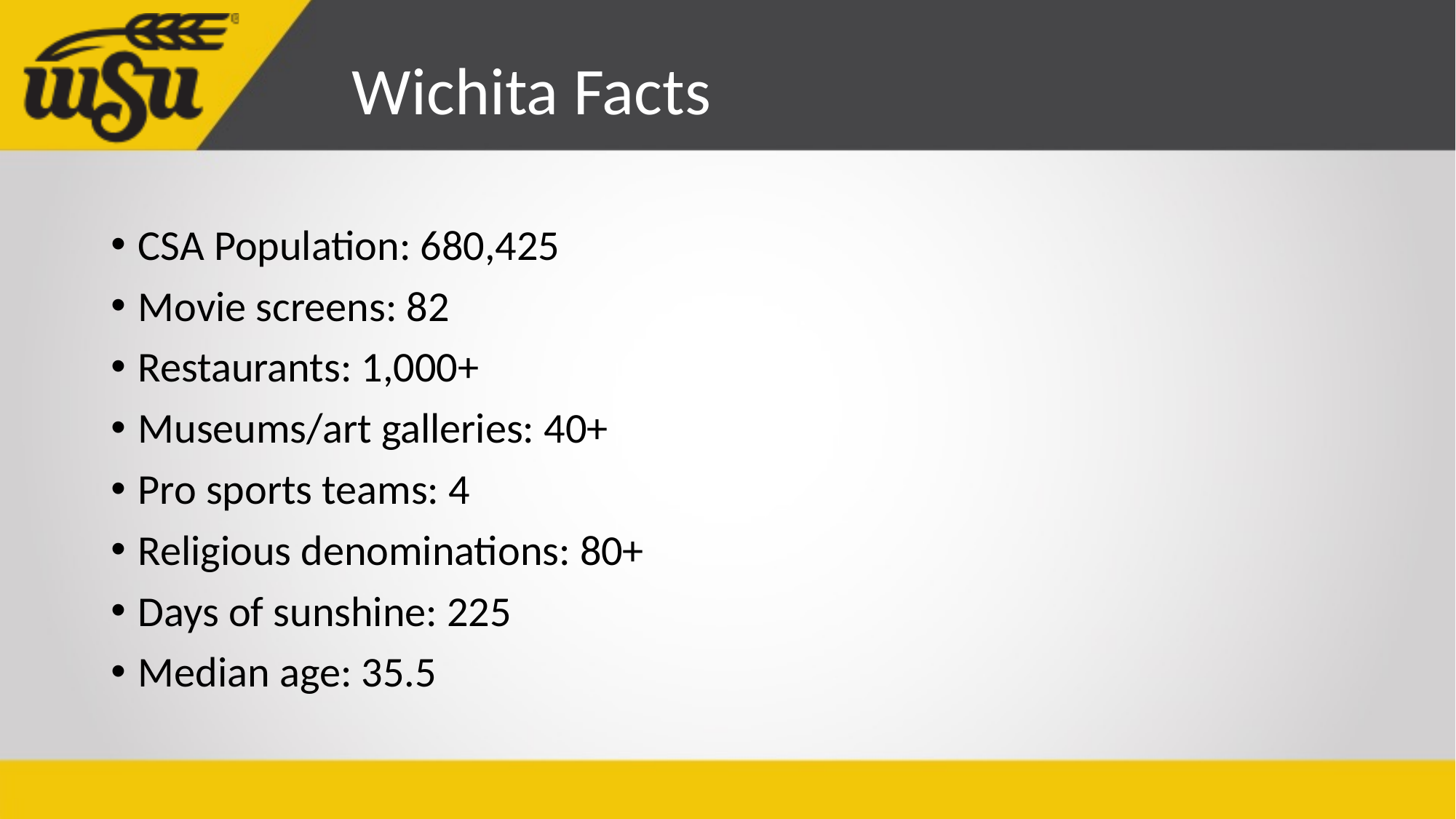

# Wichita Facts
CSA Population: 680,425
Movie screens: 82
Restaurants: 1,000+
Museums/art galleries: 40+
Pro sports teams: 4
Religious denominations: 80+
Days of sunshine: 225
Median age: 35.5